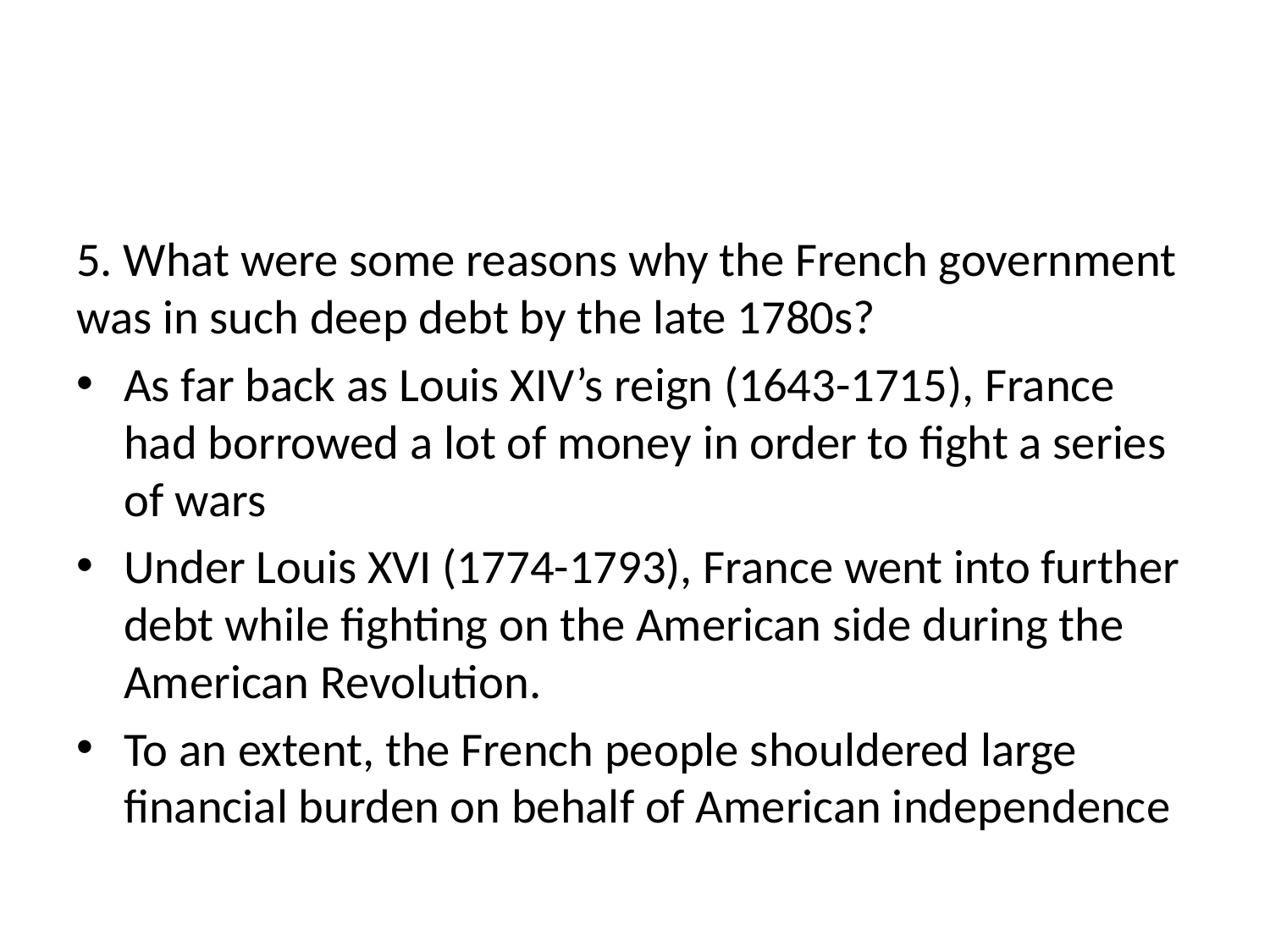

#
5. What were some reasons why the French government was in such deep debt by the late 1780s?
As far back as Louis XIV’s reign (1643-1715), France had borrowed a lot of money in order to fight a series of wars
Under Louis XVI (1774-1793), France went into further debt while fighting on the American side during the American Revolution.
To an extent, the French people shouldered large financial burden on behalf of American independence